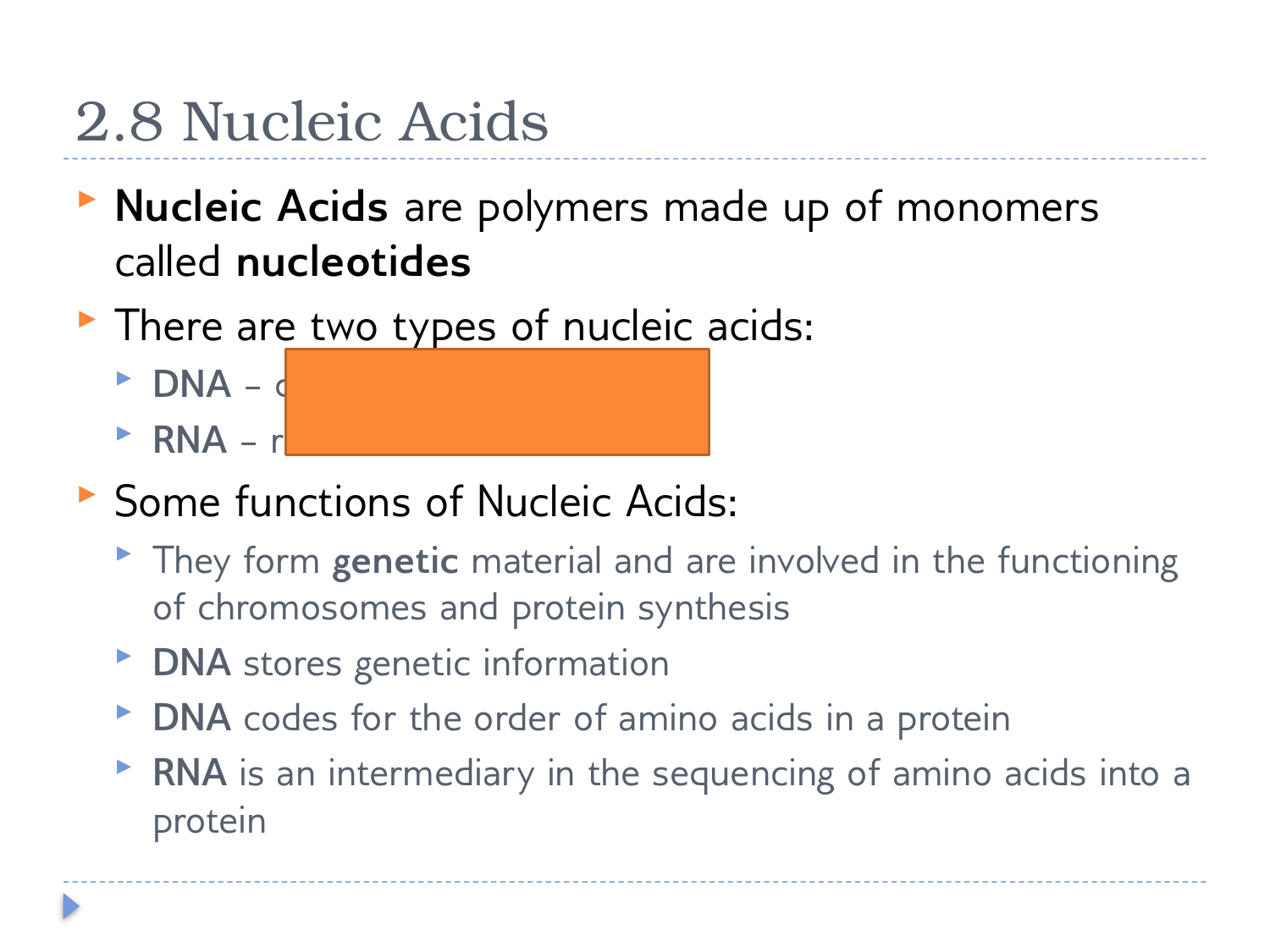

# 2.8 Nucleic Acids
Nucleic Acids are polymers made up of monomers called nucleotides
There are two types of nucleic acids:
DNA – deoxyribonucleic acid
RNA – ribonucleic acid
Some functions of Nucleic Acids:
They form genetic material and are involved in the functioning of chromosomes and protein synthesis
DNA stores genetic information
DNA codes for the order of amino acids in a protein
RNA is an intermediary in the sequencing of amino acids into a protein